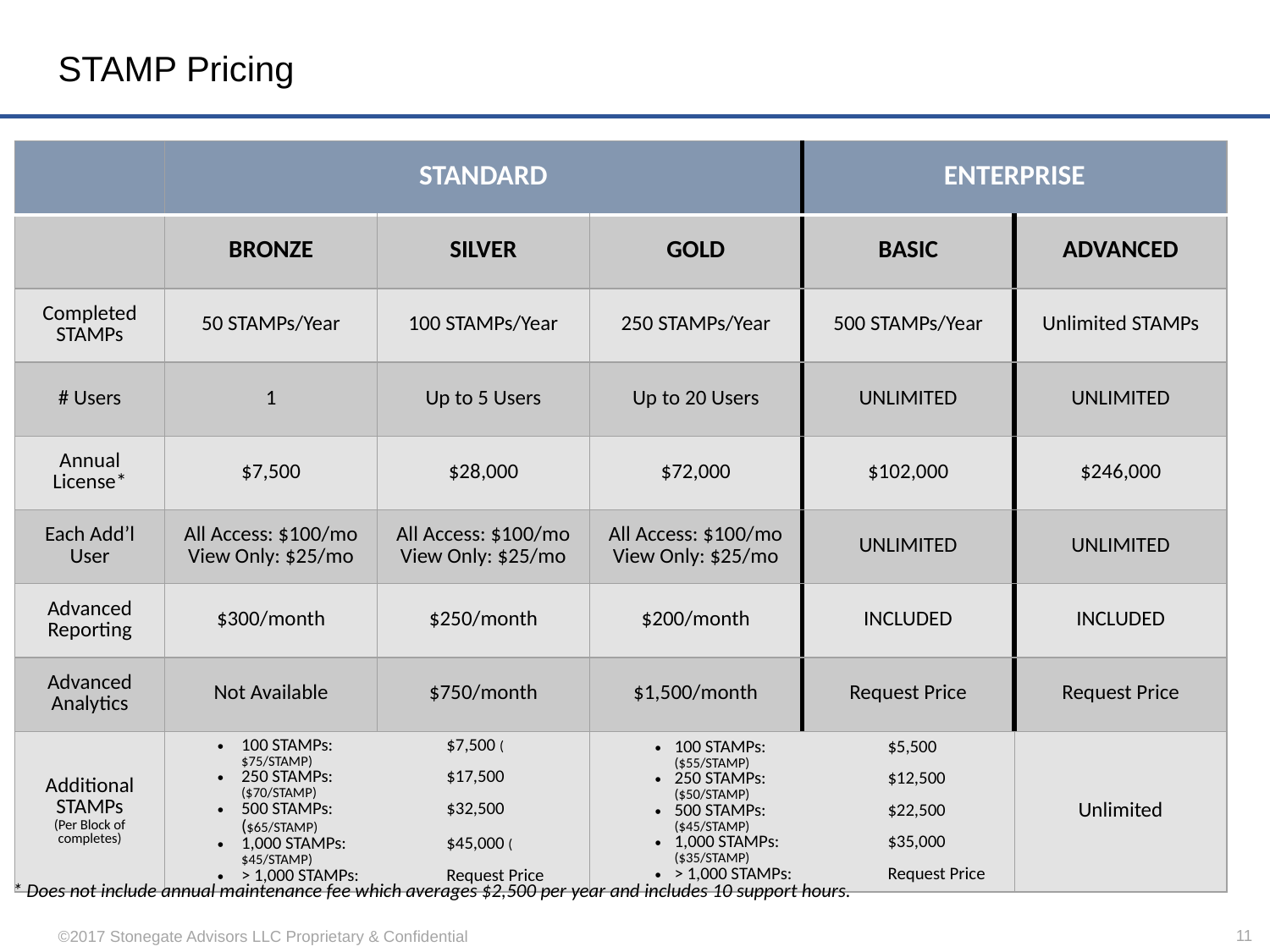

# STAMP Pricing
|  | STANDARD |  |  | ENTERPRISE |  |
| --- | --- | --- | --- | --- | --- |
|  | BRONZE | SILVER | GOLD | BASIC | ADVANCED |
| Completed STAMPs | 50 STAMPs/Year | 100 STAMPs/Year | 250 STAMPs/Year | 500 STAMPs/Year | Unlimited STAMPs |
| # Users | 1 | Up to 5 Users | Up to 20 Users | UNLIMITED | UNLIMITED |
| Annual License\* | $7,500 | $28,000 | $72,000 | $102,000 | $246,000 |
| Each Add’l User | All Access: $100/mo View Only: $25/mo | All Access: $100/mo View Only: $25/mo | All Access: $100/mo View Only: $25/mo | UNLIMITED | UNLIMITED |
| Advanced Reporting | $300/month | $250/month | $200/month | INCLUDED | INCLUDED |
| Advanced Analytics | Not Available | $750/month | $1,500/month | Request Price | Request Price |
| Additional STAMPs (Per Block of completes) | 100 STAMPs: $7,500 ( $75/STAMP) 250 STAMPs: $17,500 ($70/STAMP) 500 STAMPs: $32,500 ($65/STAMP) 1,000 STAMPs: $45,000 ( $45/STAMP) > 1,000 STAMPs: Request Price |  | 100 STAMPs: $5,500 ($55/STAMP) 250 STAMPs: $12,500 ($50/STAMP) 500 STAMPs: $22,500 ($45/STAMP) 1,000 STAMPs: $35,000 ($35/STAMP) > 1,000 STAMPs: Request Price |  | Unlimited |
* Does not include annual maintenance fee which averages $2,500 per year and includes 10 support hours.
 11